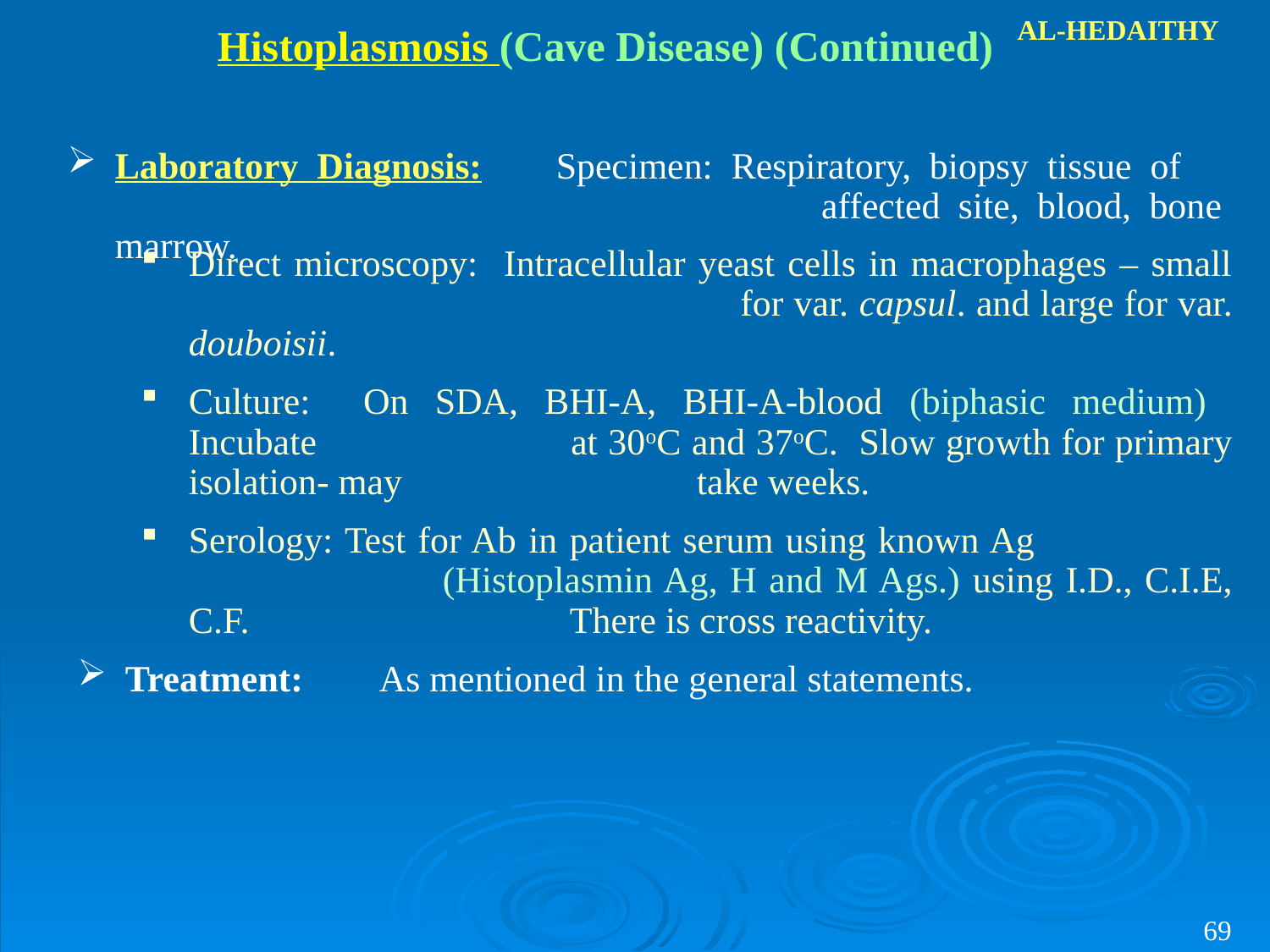

AL-HEDAITHY
Histoplasmosis (Cave Disease) (Continued)
Laboratory Diagnosis:    Specimen: Respiratory, biopsy tissue of 					           affected site, blood, bone marrow.
Direct microscopy:  Intracellular yeast cells in macrophages – small 			  	    for var. capsul. and large for var. douboisii.
Culture:  On SDA, BHI-A, BHI-A-blood (biphasic medium)  Incubate 		at 30oC and 37oC.  Slow growth for primary isolation- may 			take weeks.
Serology: Test for Ab in patient serum using known Ag 				(Histoplasmin Ag, H and M Ags.) using I.D., C.I.E, C.F.  			There is cross reactivity.
Treatment:	As mentioned in the general statements.

69